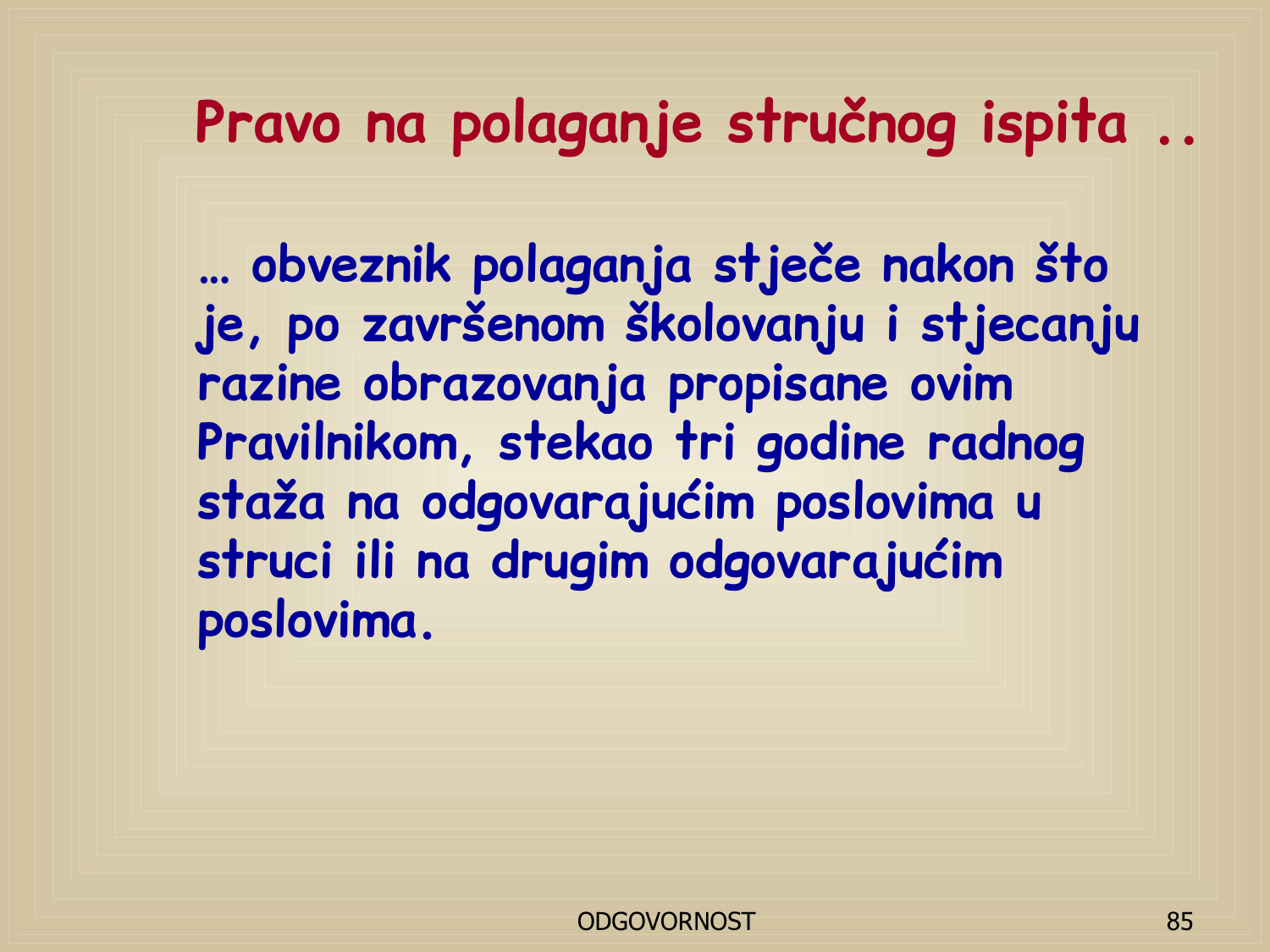

# Pravo na polaganje stručnog ispita ..
… obveznik polaganja stječe nakon što je, po završenom školovanju i stjecanju razine obrazovanja propisane ovim Pravilnikom, stekao tri godine radnog staža na odgovarajućim poslovima u struci ili na drugim odgovarajućim poslovima.
ODGOVORNOST
85